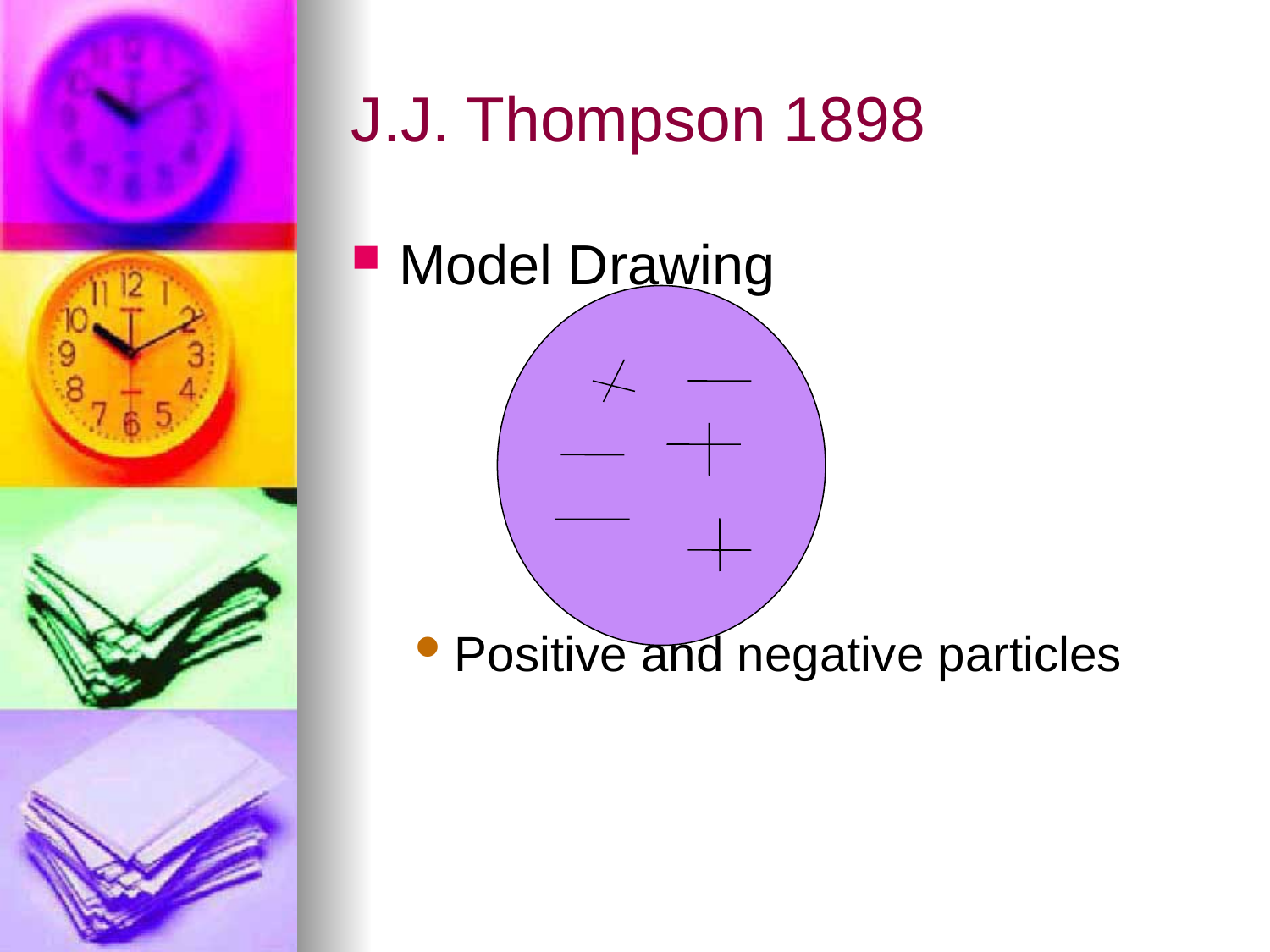

# J.J. Thompson 1898
Model Drawing

Positive and negative particles